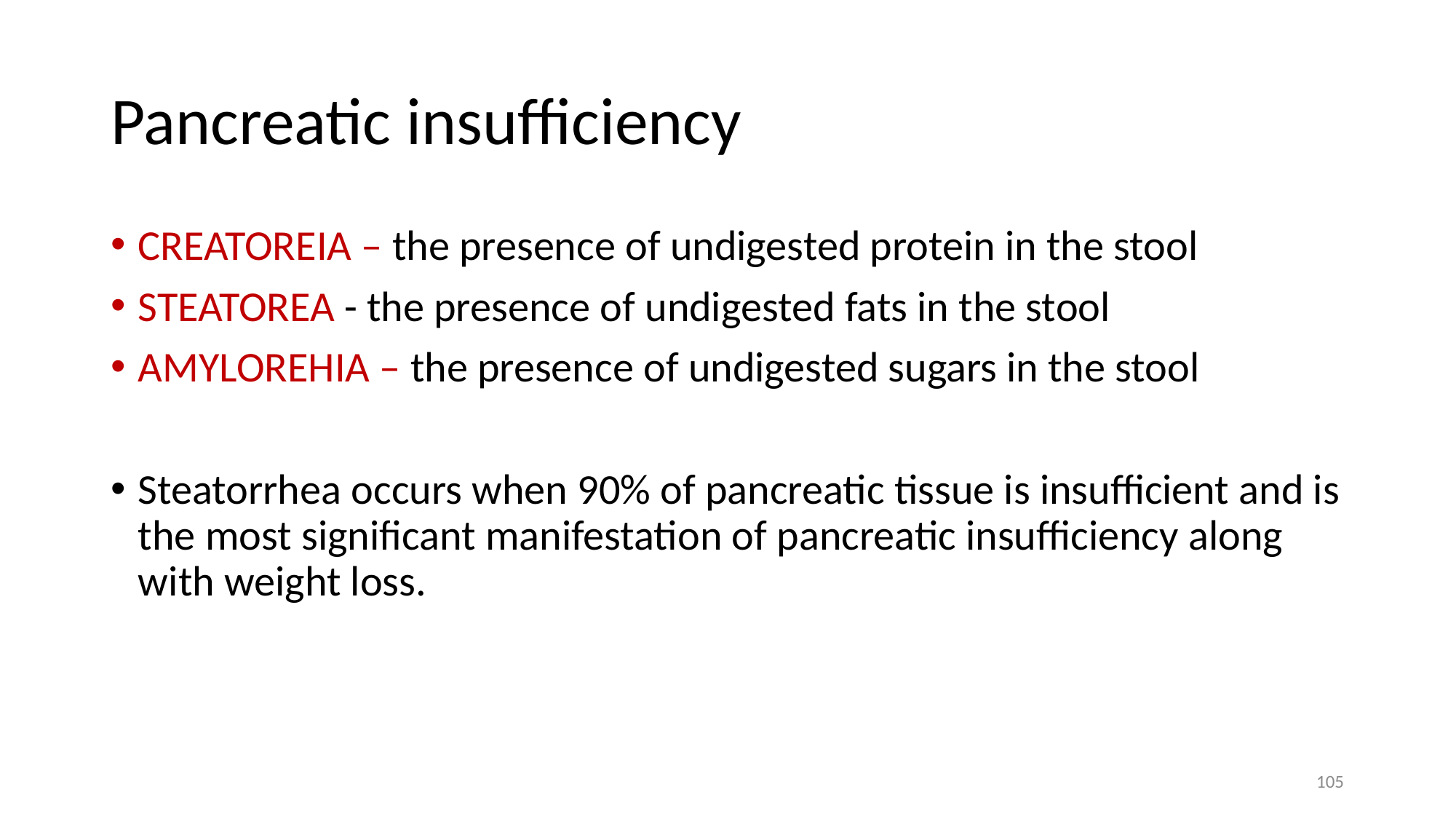

# Pancreatic insufficiency
CREATOREIA – the presence of undigested protein in the stool
STEATOREA - the presence of undigested fats in the stool
AMYLOREHIA – the presence of undigested sugars in the stool

Steatorrhea occurs when 90% of pancreatic tissue is insufficient and is the most significant manifestation of pancreatic insufficiency along with weight loss.
105